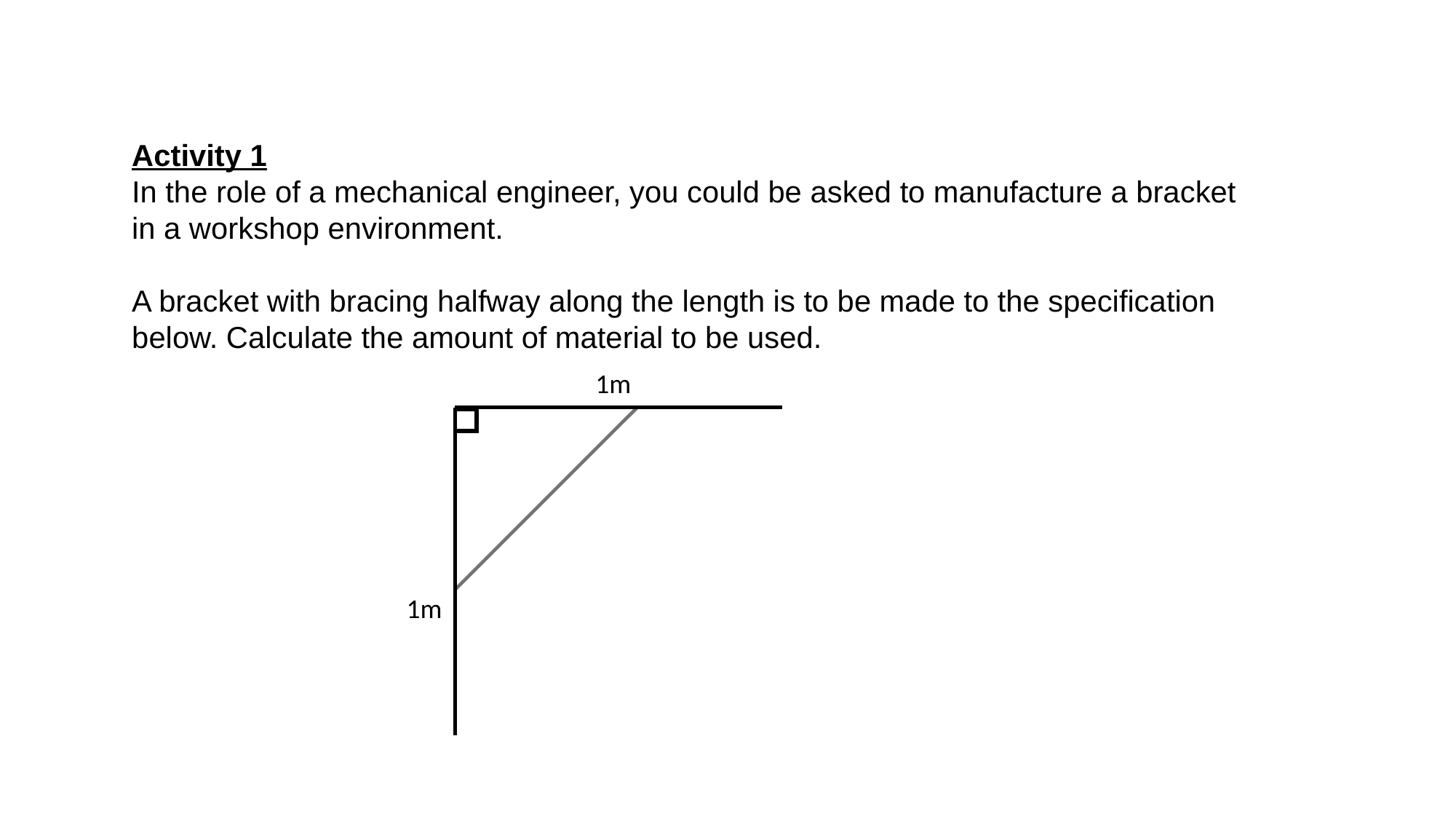

Activity 1
In the role of a mechanical engineer, you could be asked to manufacture a bracket in a workshop environment.

A bracket with bracing halfway along the length is to be made to the specification below. Calculate the amount of material to be used.
1m

1m